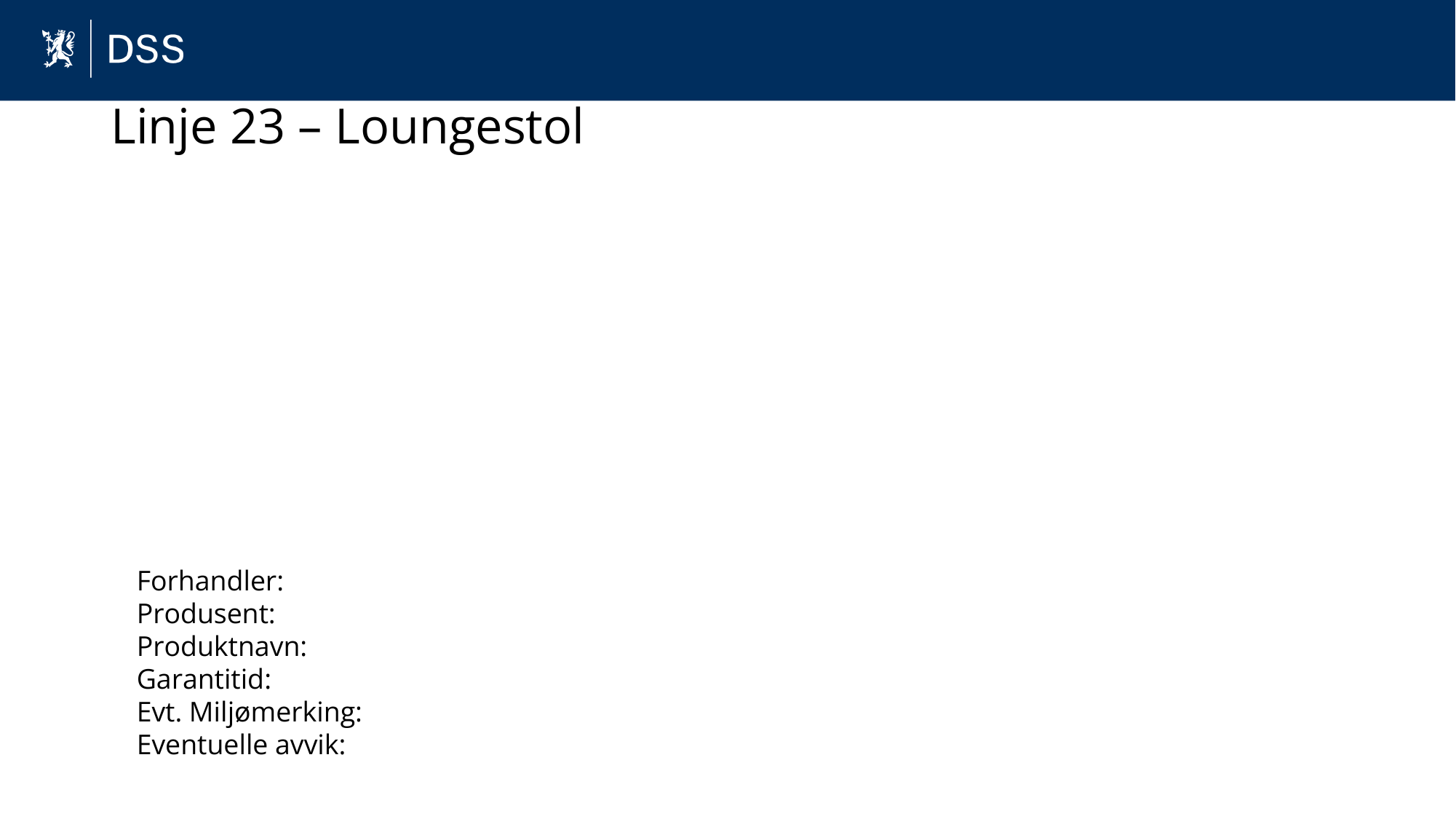

# Linje 23 – Loungestol
Forhandler:
Produsent:
Produktnavn:
Garantitid:
Evt. Miljømerking:
Eventuelle avvik: